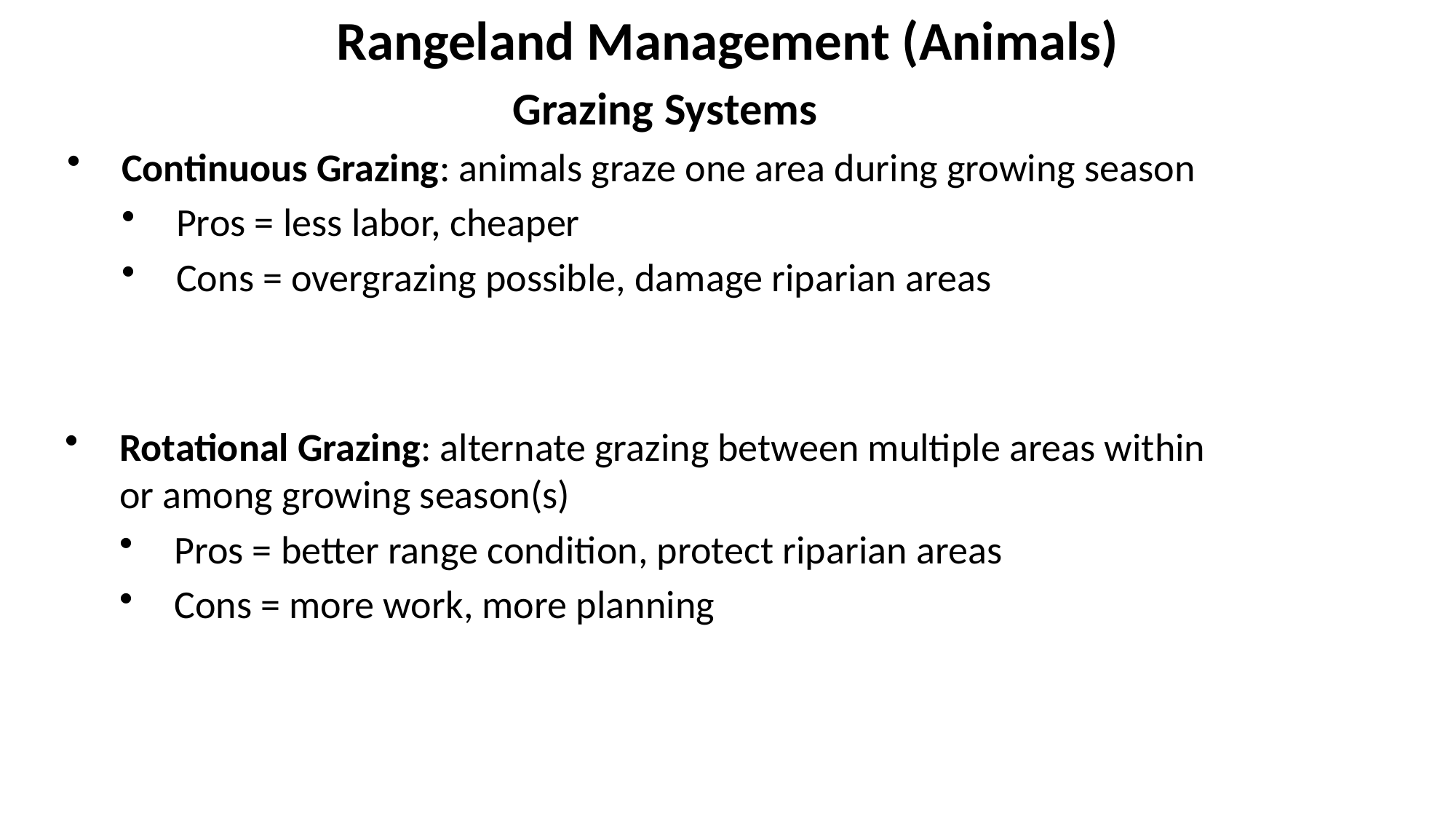

Rangeland Management (Animals)
#
Grazing Systems
Continuous Grazing: animals graze one area during growing season
Pros = less labor, cheaper
Cons = overgrazing possible, damage riparian areas

Rotational Grazing: alternate grazing between multiple areas within or among growing season(s)
Pros = better range condition, protect riparian areas
Cons = more work, more planning